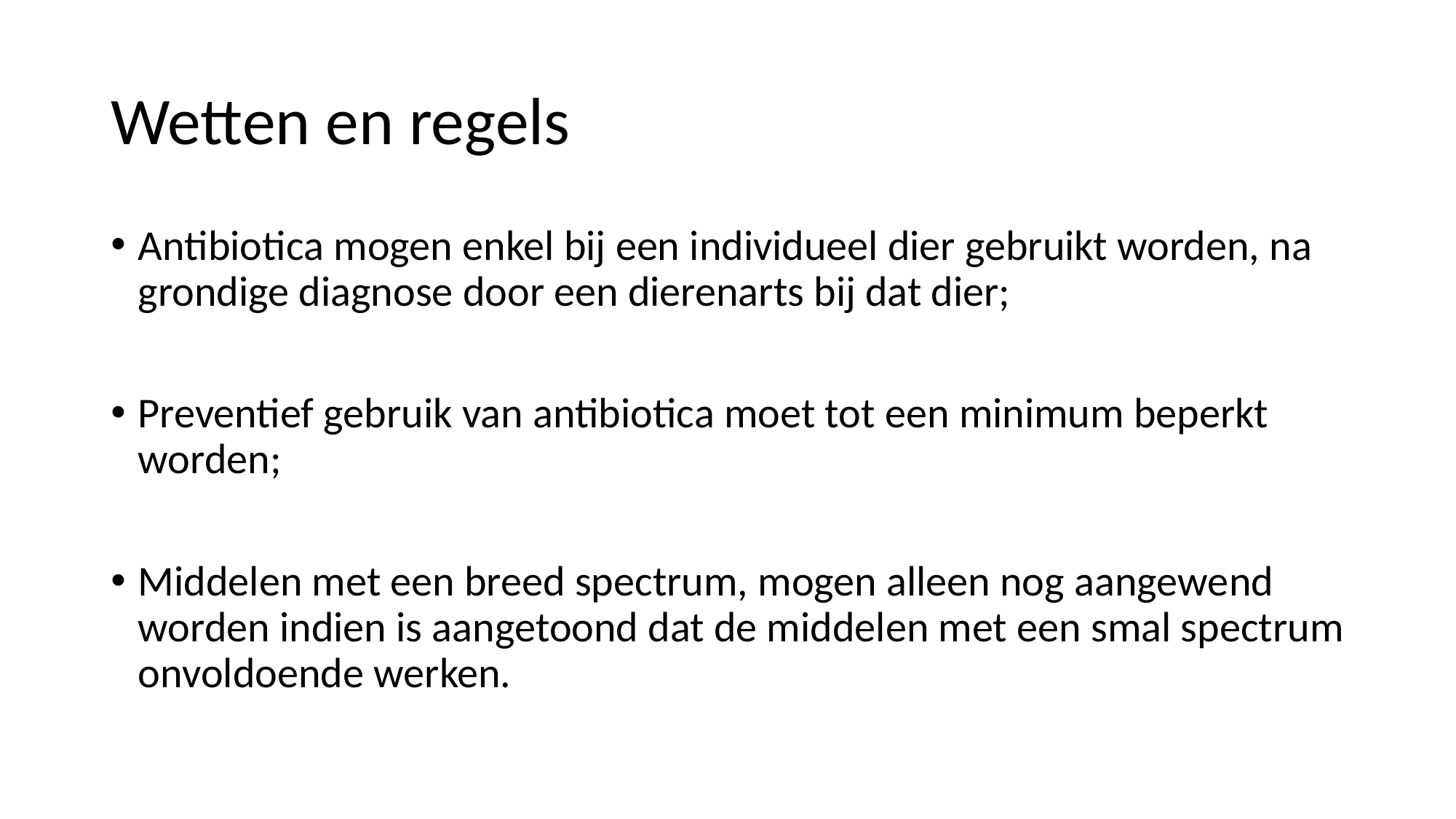

# Wetten en regels
Antibiotica mogen enkel bij een individueel dier gebruikt worden, na grondige diagnose door een dierenarts bij dat dier;

Preventief gebruik van antibiotica moet tot een minimum beperkt worden;

Middelen met een breed spectrum, mogen alleen nog aangewend worden indien is aangetoond dat de middelen met een smal spectrum onvoldoende werken.